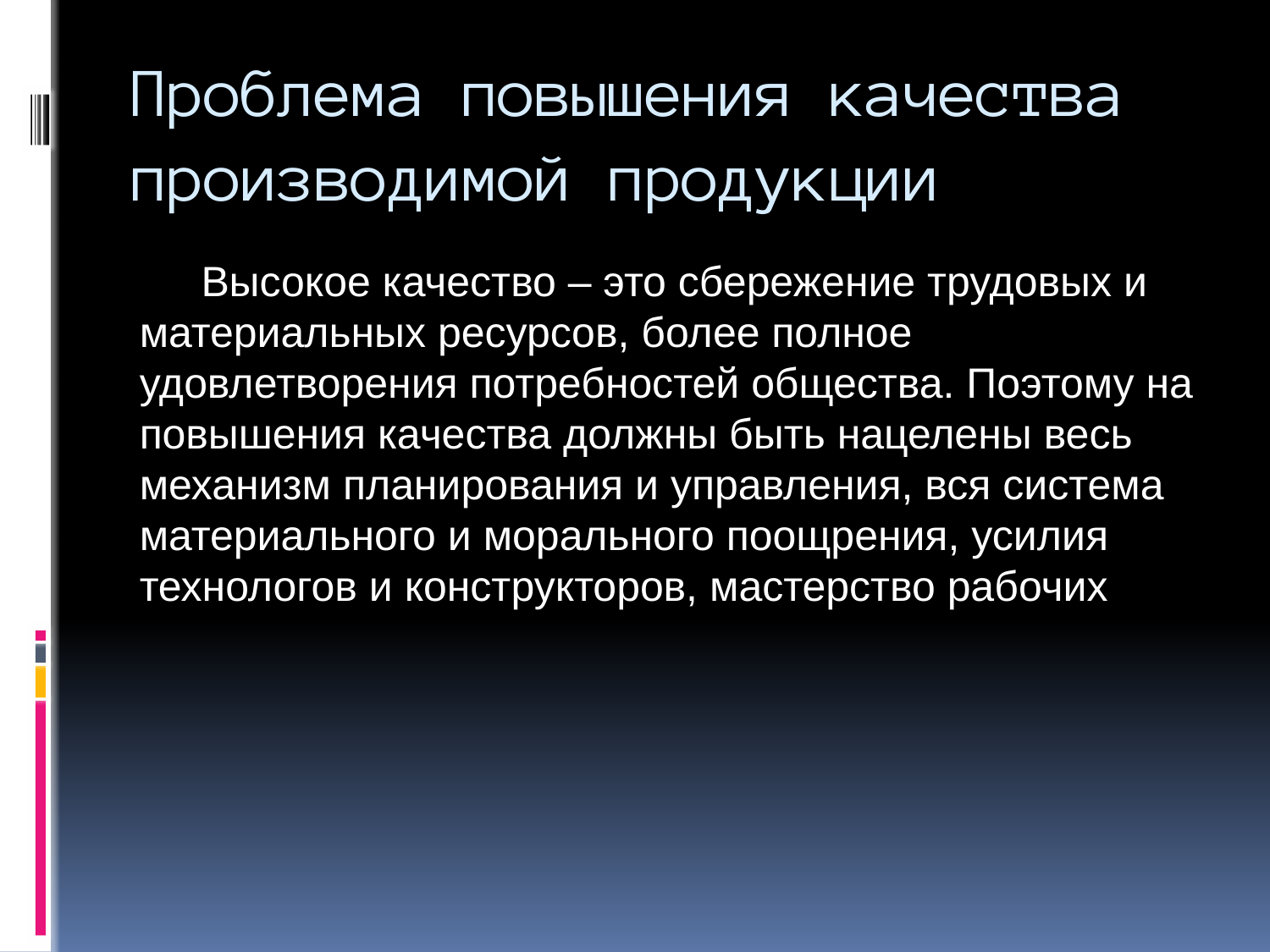

# Проблема повышения качества производимой продукции
Высокое качество – это сбережение трудовых и материальных ресурсов, более полное удовлетворения потребностей общества. Поэтому на повышения качества должны быть нацелены весь механизм планирования и управления, вся система материального и морального поощрения, усилия технологов и конструкторов, мастерство рабочих